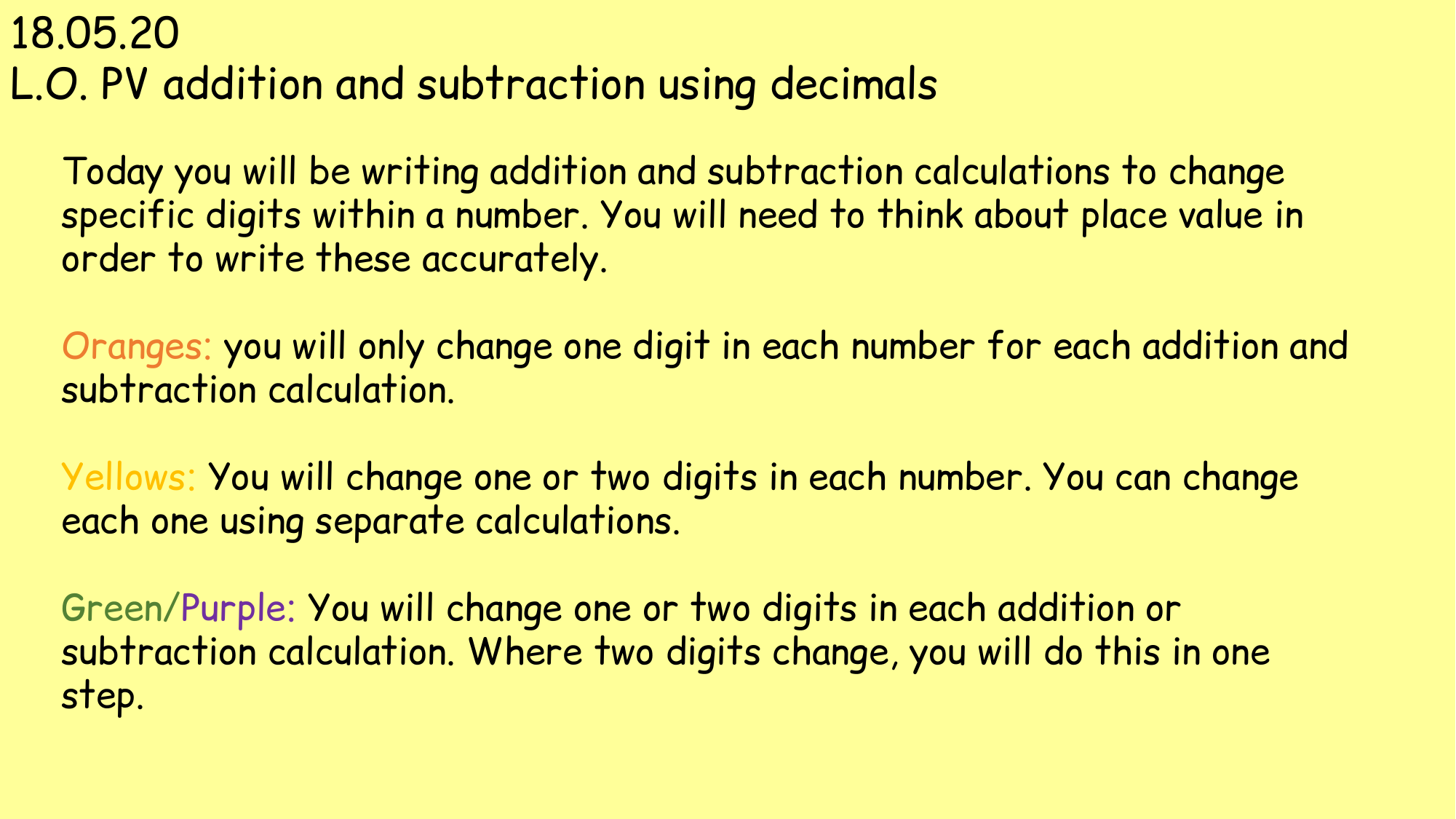

18.05.20
L.O. PV addition and subtraction using decimals
Today you will be writing addition and subtraction calculations to change specific digits within a number. You will need to think about place value in order to write these accurately.

Oranges: you will only change one digit in each number for each addition and subtraction calculation.

Yellows: You will change one or two digits in each number. You can change each one using separate calculations.

Green/Purple: You will change one or two digits in each addition or subtraction calculation. Where two digits change, you will do this in one step.